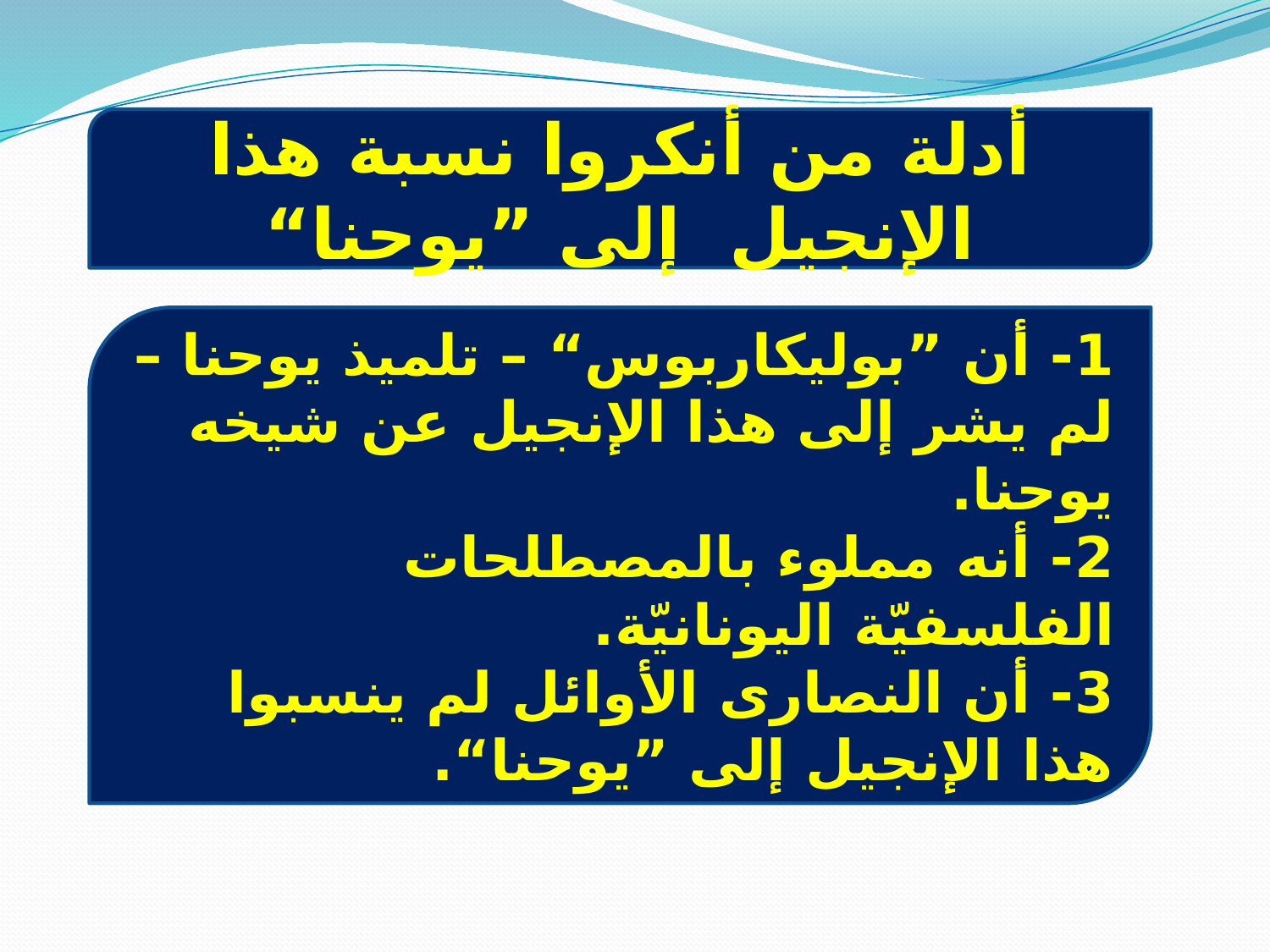

أدلة من أنكروا نسبة هذا الإنجيل  إلى ”يوحنا“
1- أن ”بوليكاربوس“ – تلميذ يوحنا – لم يشر إلى هذا الإنجيل عن شيخه يوحنا.
2- أنه مملوء بالمصطلحات الفلسفيّة اليونانيّة.
3- أن النصارى الأوائل لم ينسبوا هذا الإنجيل إلى ”يوحنا“.